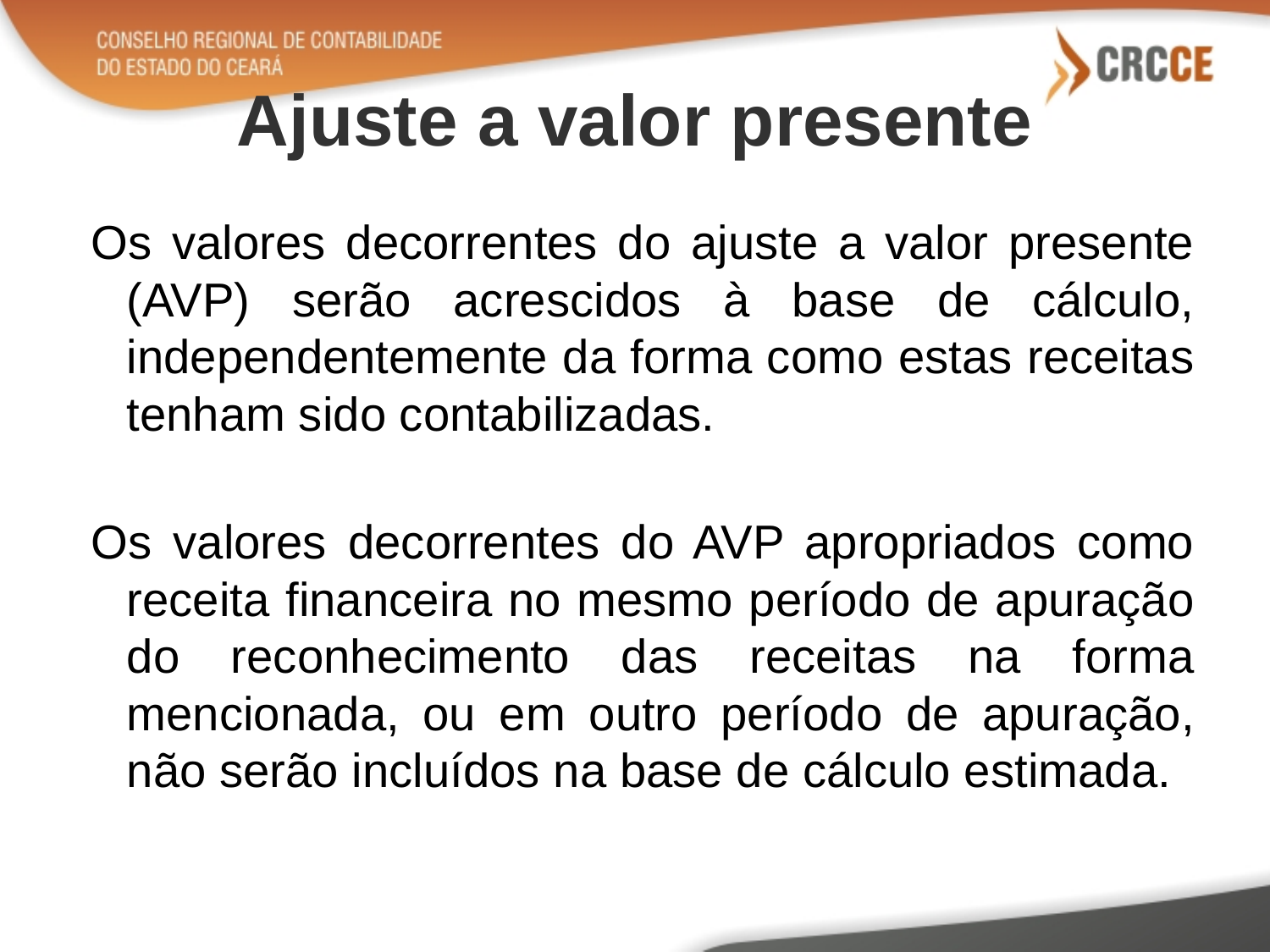

# Ajuste a valor presente
Os valores decorrentes do ajuste a valor presente (AVP) serão acrescidos à base de cálculo, independentemente da forma como estas receitas tenham sido contabilizadas.

Os valores decorrentes do AVP apropriados como receita financeira no mesmo período de apuração do reconhecimento das receitas na forma mencionada, ou em outro período de apuração, não serão incluídos na base de cálculo estimada.